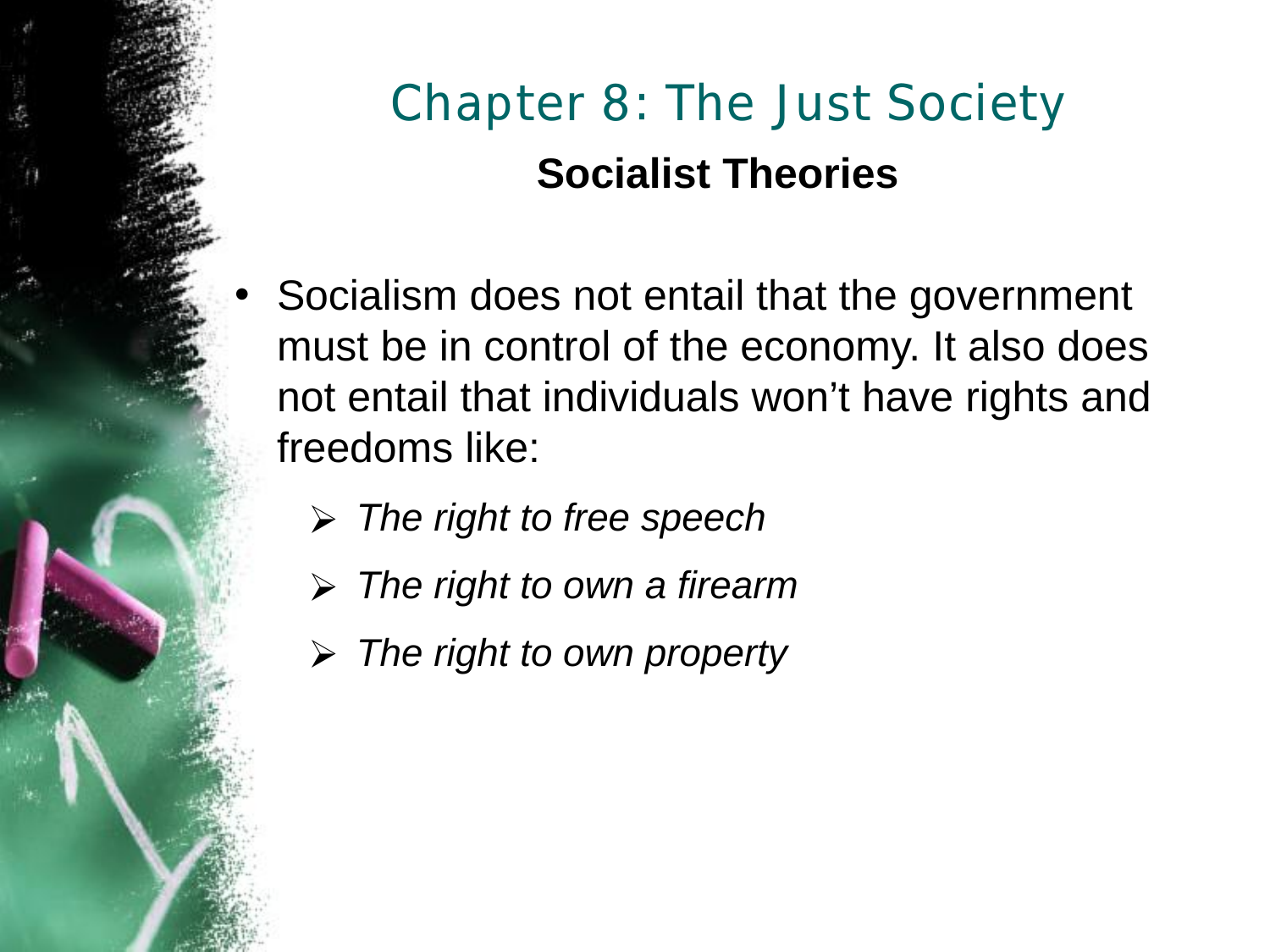

# Chapter 8: The Just Society
Socialist Theories

Socialism does not entail that the government must be in control of the economy. It also does not entail that individuals won’t have rights and freedoms like:
The right to free speech
The right to own a firearm
The right to own property